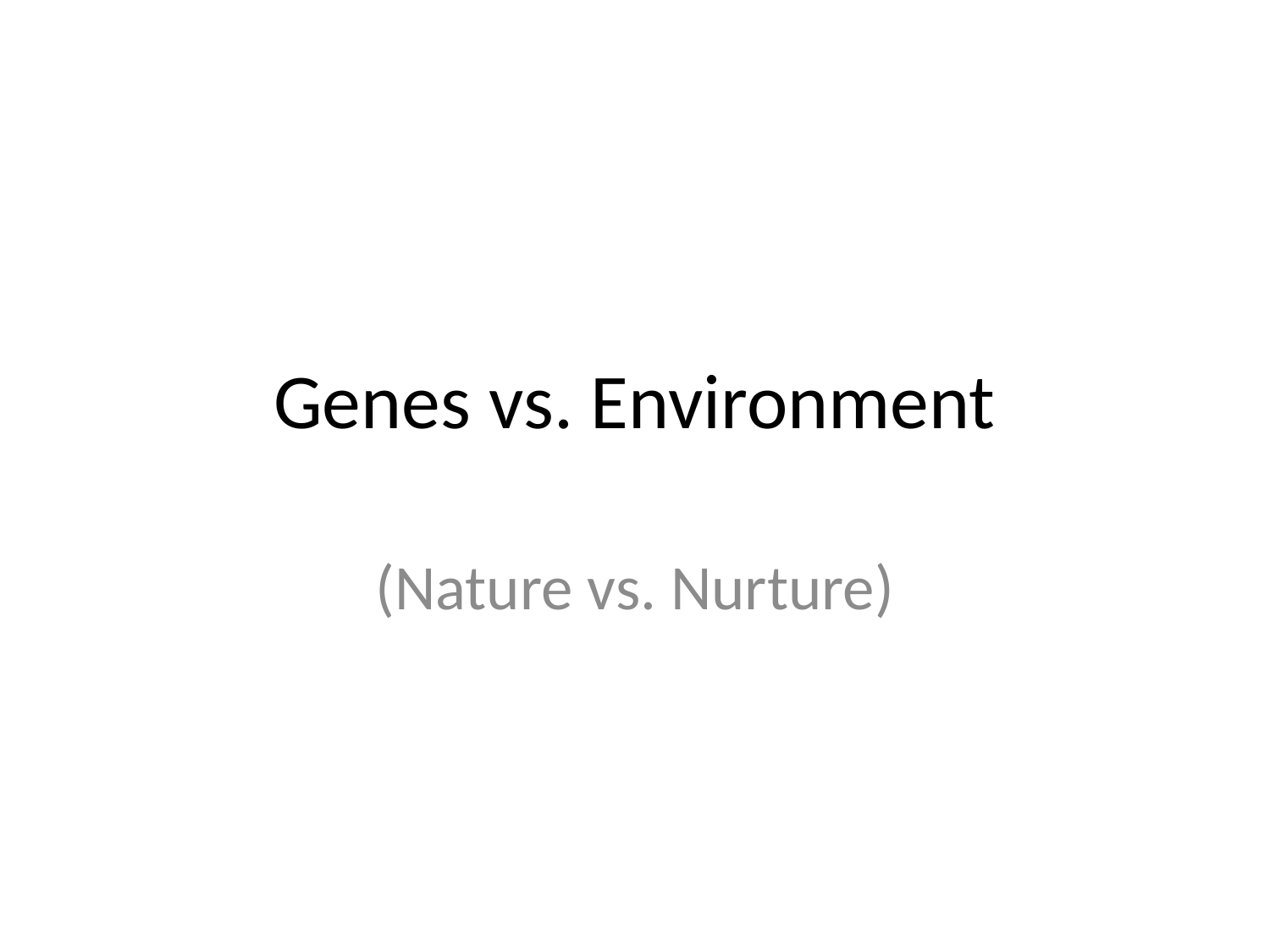

# Genes vs. Environment
(Nature vs. Nurture)